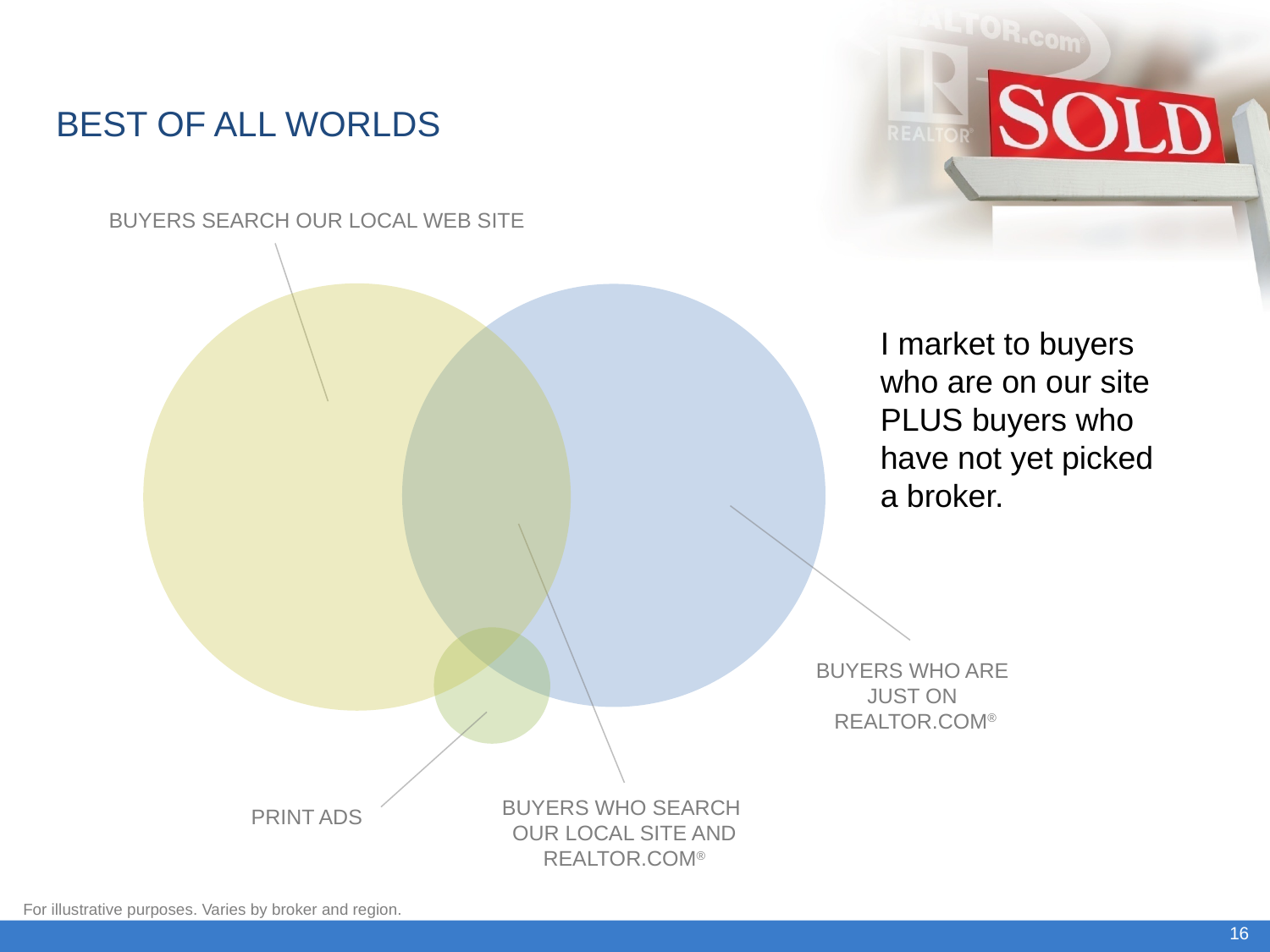

BEST OF ALL WORLDS
BUYERS SEARCH OUR LOCAL WEB SITE

BUYERS WHO ARE
JUST ON
REALTOR.COM®
I market to buyers who are on our site PLUS buyers who have not yet picked a broker.
BUYERS WHO SEARCH
OUR LOCAL SITE AND REALTOR.COM®

PRINT ADS
For illustrative purposes. Varies by broker and region.
16